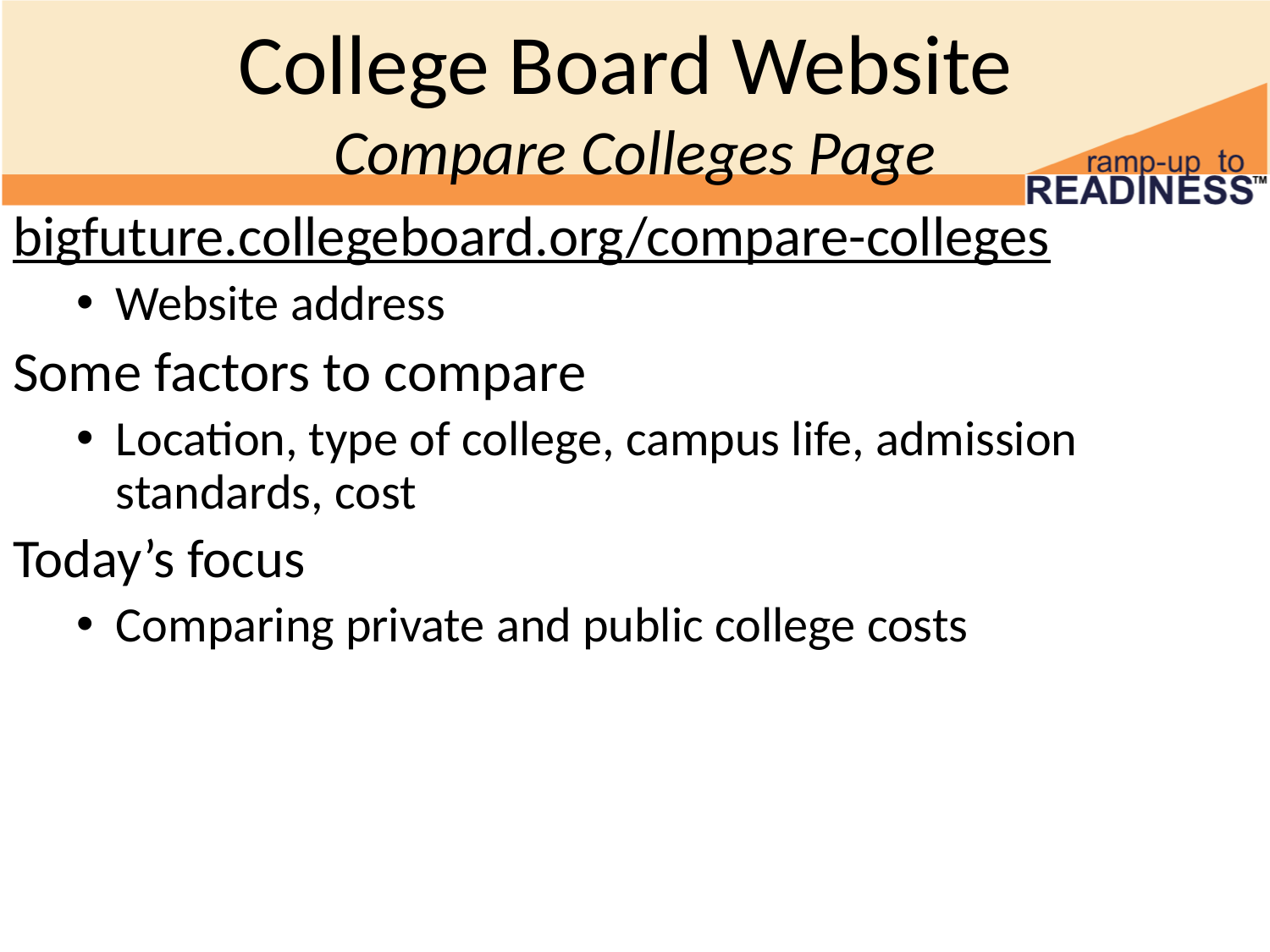

# College Board Website Compare Colleges Page
bigfuture.collegeboard.org/compare-colleges
Website address
Some factors to compare
Location, type of college, campus life, admission standards, cost
Today’s focus
Comparing private and public college costs